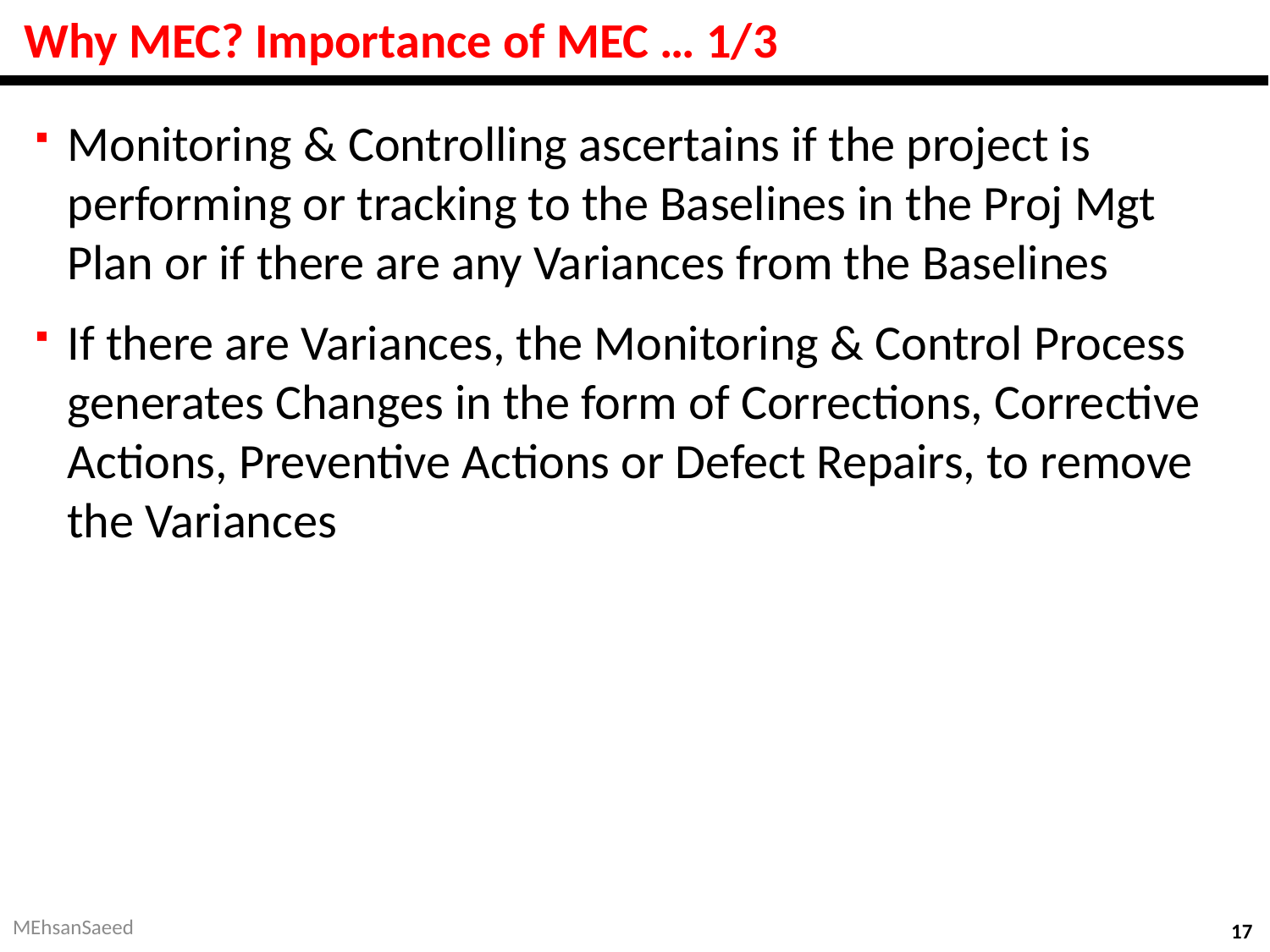

# Why MEC? Importance of MEC … 1/3
Monitoring & Controlling ascertains if the project is performing or tracking to the Baselines in the Proj Mgt Plan or if there are any Variances from the Baselines
If there are Variances, the Monitoring & Control Process generates Changes in the form of Corrections, Corrective Actions, Preventive Actions or Defect Repairs, to remove the Variances
MEhsanSaeed
17